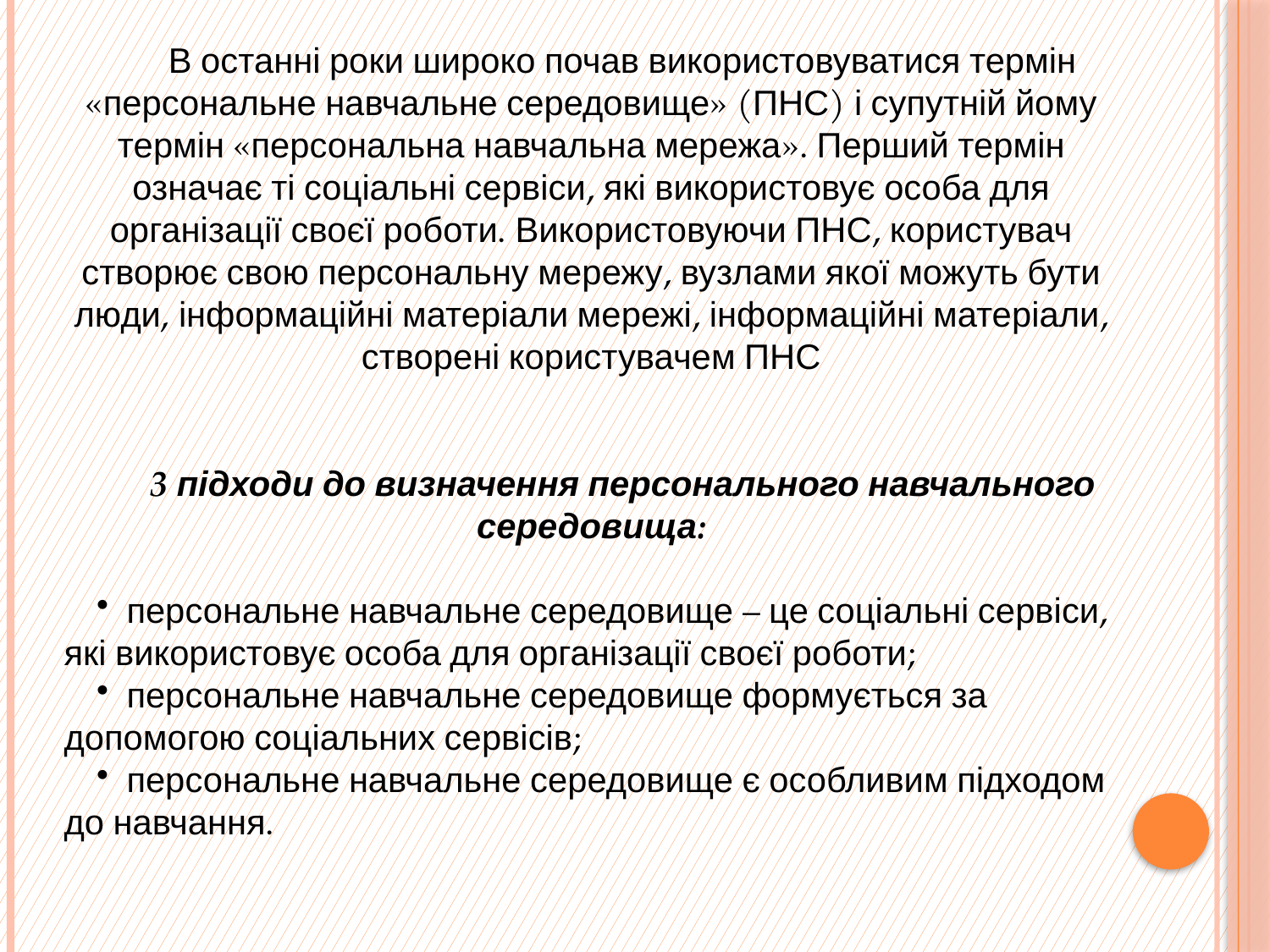

В останні роки широко почав використовуватися термін «персональне навчальне середовище» (ПНС) і супутній йому термін «персональна навчальна мережа». Перший термін означає ті соціальні сервіси, які використовує особа для організації своєї роботи. Використовуючи ПНС, користувач створює свою персональну мережу, вузлами якої можуть бути люди, інформаційні матеріали мережі, інформаційні матеріали, створені користувачем ПНС

3 підходи до визначення персонального навчального середовища:

персональне навчальне середовище – це соціальні сервіси, які використовує особа для організації своєї роботи;
персональне навчальне середовище формується за допомогою соціальних сервісів;
персональне навчальне середовище є особливим підходом до навчання.